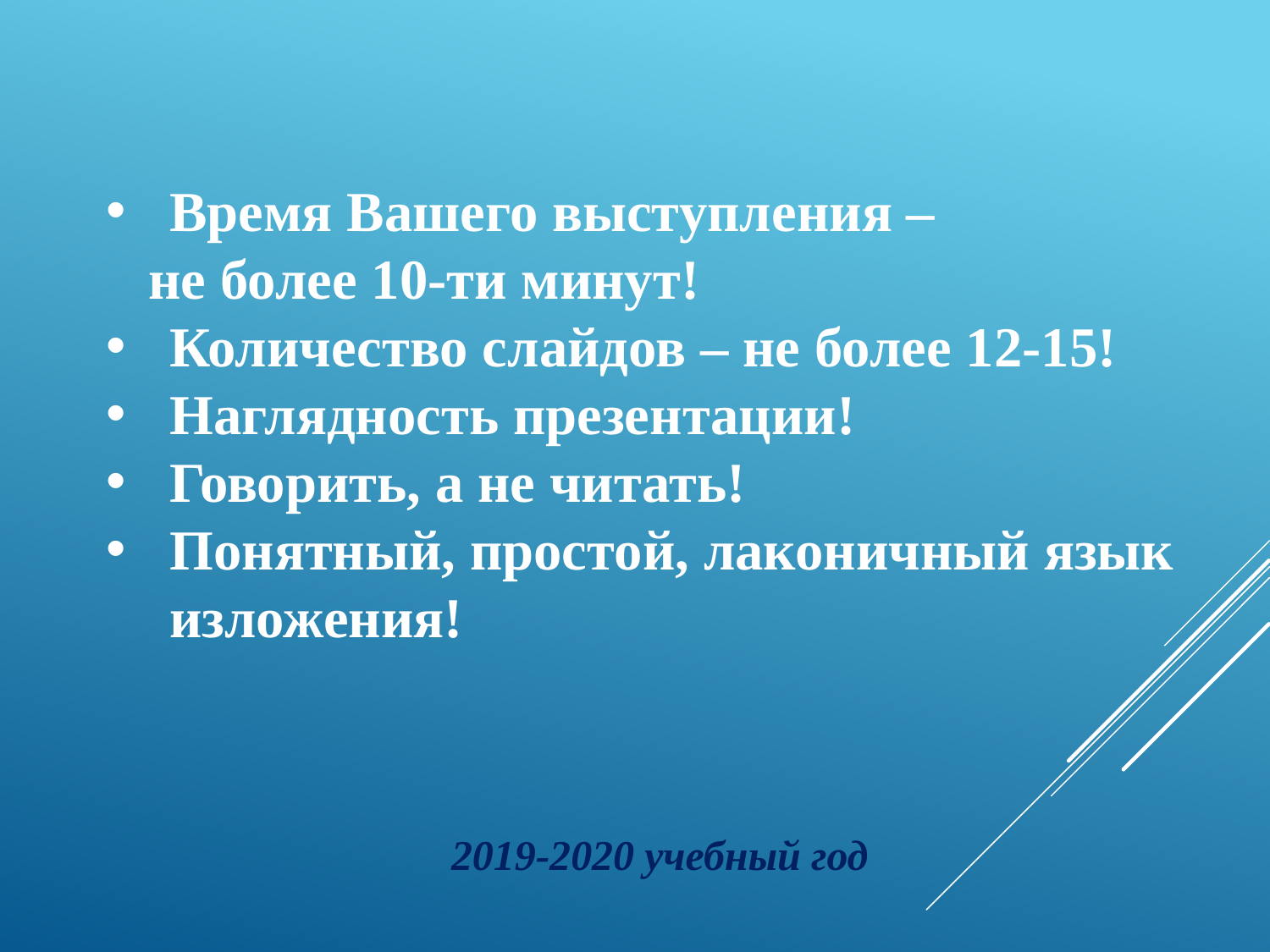

Время Вашего выступления –
   не более 10-ти минут!
Количество слайдов – не более 12-15!
Наглядность презентации!
Говорить, а не читать!
Понятный, простой, лаконичный язык изложения!
2019-2020 учебный год